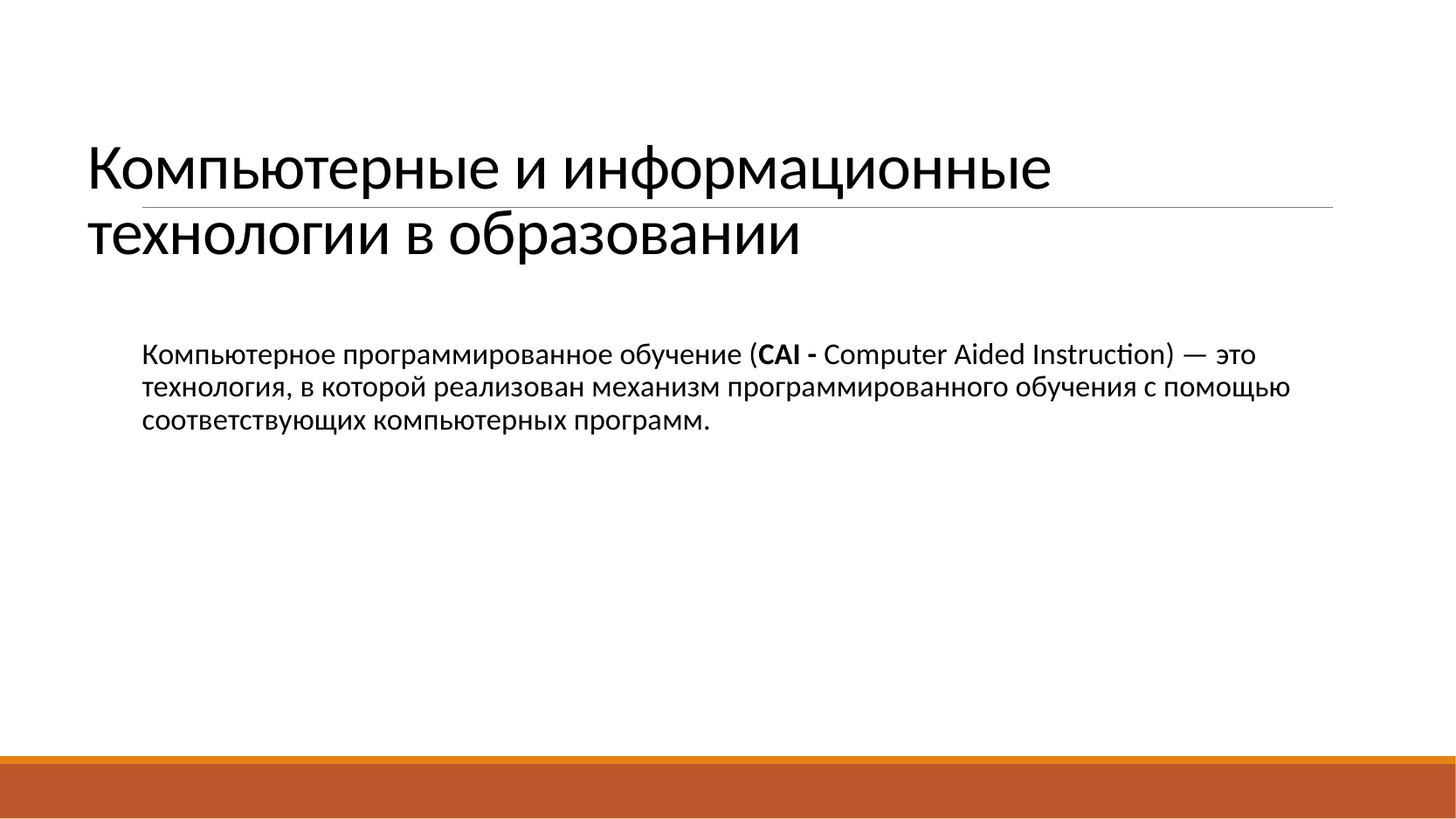

# Компьютерные и информационные технологии в образовании

Компьютерное программированное обучение (CAI - Computer Aided Instruction) — это технология, в которой реализован механизм программированного обучения с помощью соответствующих компьютерных программ.